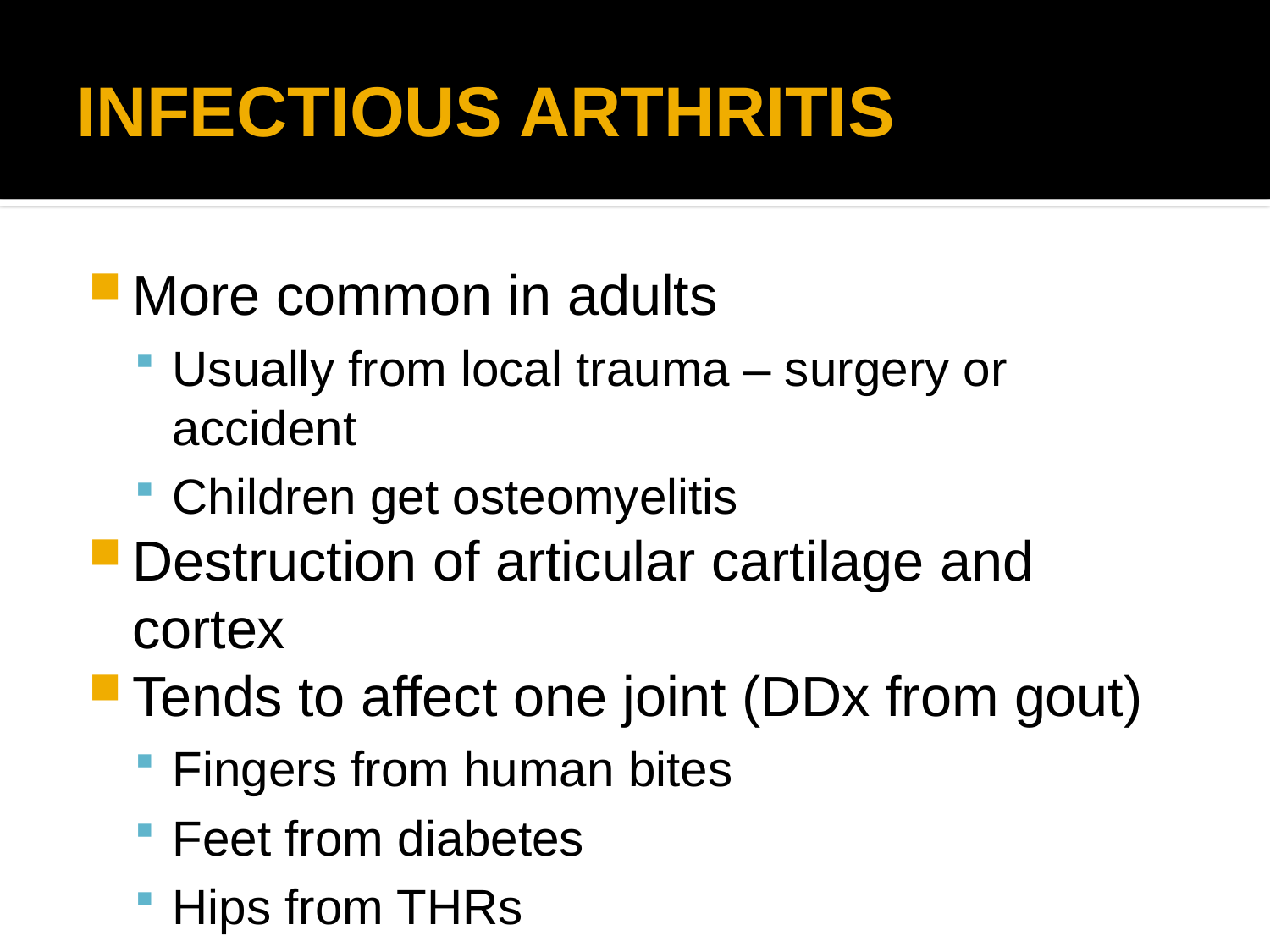

# INFECTIOUS ARTHRITIS
More common in adults
Usually from local trauma – surgery or accident
Children get osteomyelitis
Destruction of articular cartilage and cortex
Tends to affect one joint (DDx from gout)
Fingers from human bites
Feet from diabetes
Hips from THRs